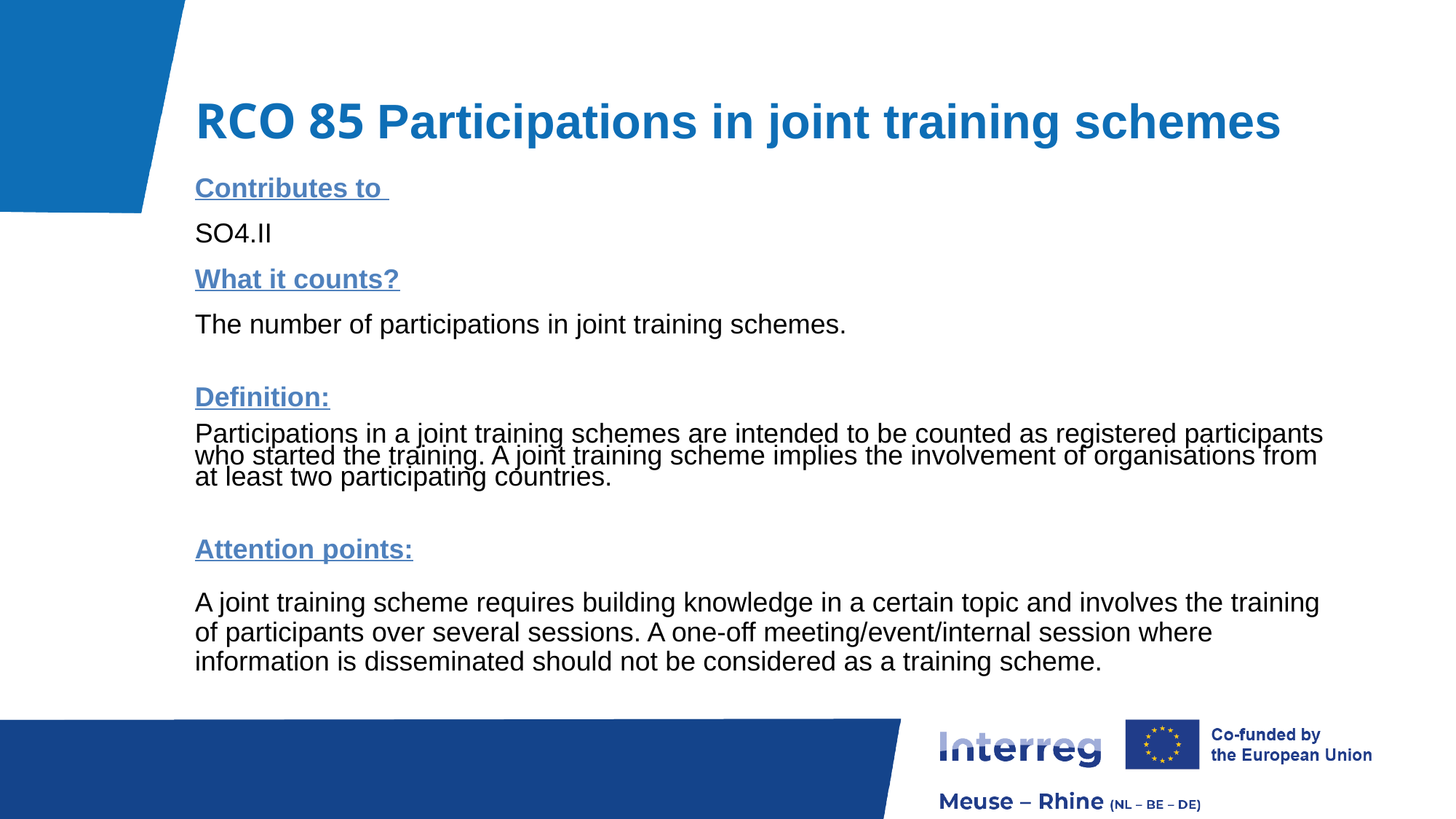

# RCO 85 Participations in joint training schemes
Contributes to
SO4.II
What it counts?
The number of participations in joint training schemes.

Definition:
Participations in a joint training schemes are intended to be counted as registered participants who started the training. A joint training scheme implies the involvement of organisations from at least two participating countries.

Attention points:
A joint training scheme requires building knowledge in a certain topic and involves the training of participants over several sessions. A one-off meeting/event/internal session where information is disseminated should not be considered as a training scheme.